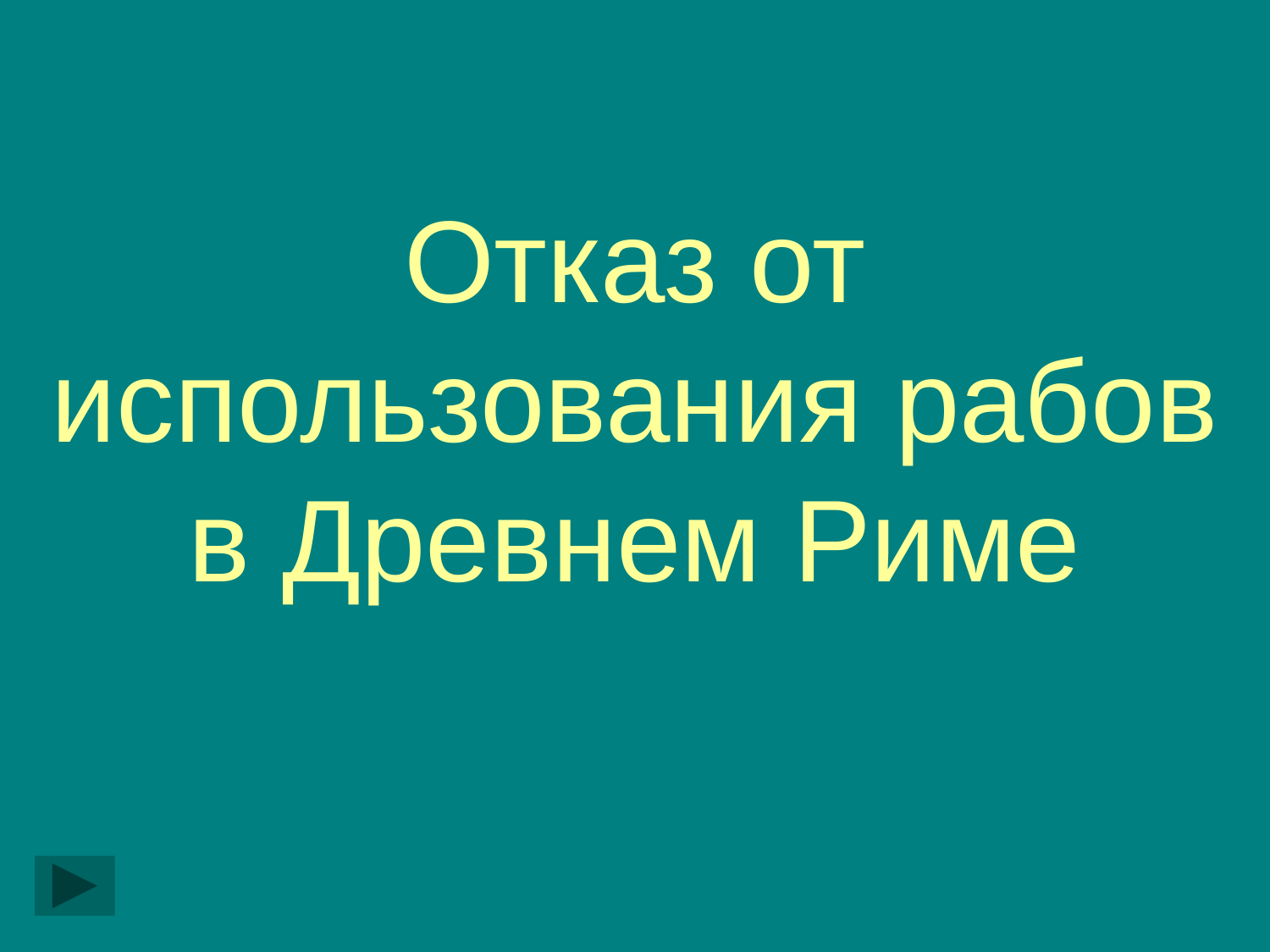

# Отказ от использования рабов в Древнем Риме